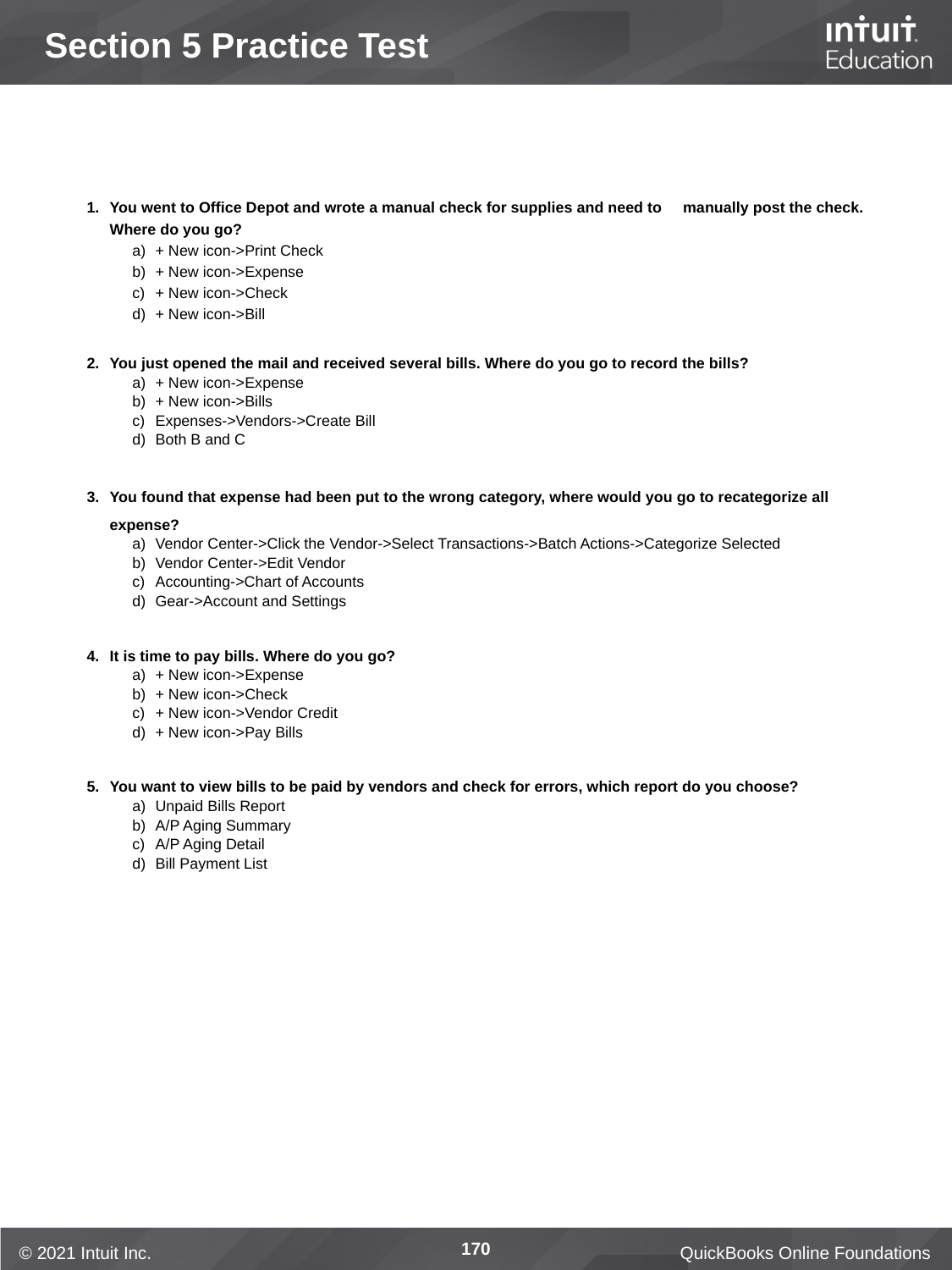

# Section 5 Practice Test

You went to Office Depot and wrote a manual check for supplies and need to     manually post the check. Where do you go?
+ New icon->Print Check
+ New icon->Expense
+ New icon->Check
+ New icon->Bill

You just opened the mail and received several bills. Where do you go to record the bills?
+ New icon->Expense
+ New icon->Bills
Expenses->Vendors->Create Bill
Both B and C

You found that expense had been put to the wrong category, where would you go to recategorize all expense?
Vendor Center->Click the Vendor->Select Transactions->Batch Actions->Categorize Selected
Vendor Center->Edit Vendor
Accounting->Chart of Accounts
Gear->Account and Settings

It is time to pay bills. Where do you go?
+ New icon->Expense
+ New icon->Check
+ New icon->Vendor Credit
+ New icon->Pay Bills

You want to view bills to be paid by vendors and check for errors, which report do you choose?
Unpaid Bills Report
A/P Aging Summary
A/P Aging Detail
Bill Payment List

170